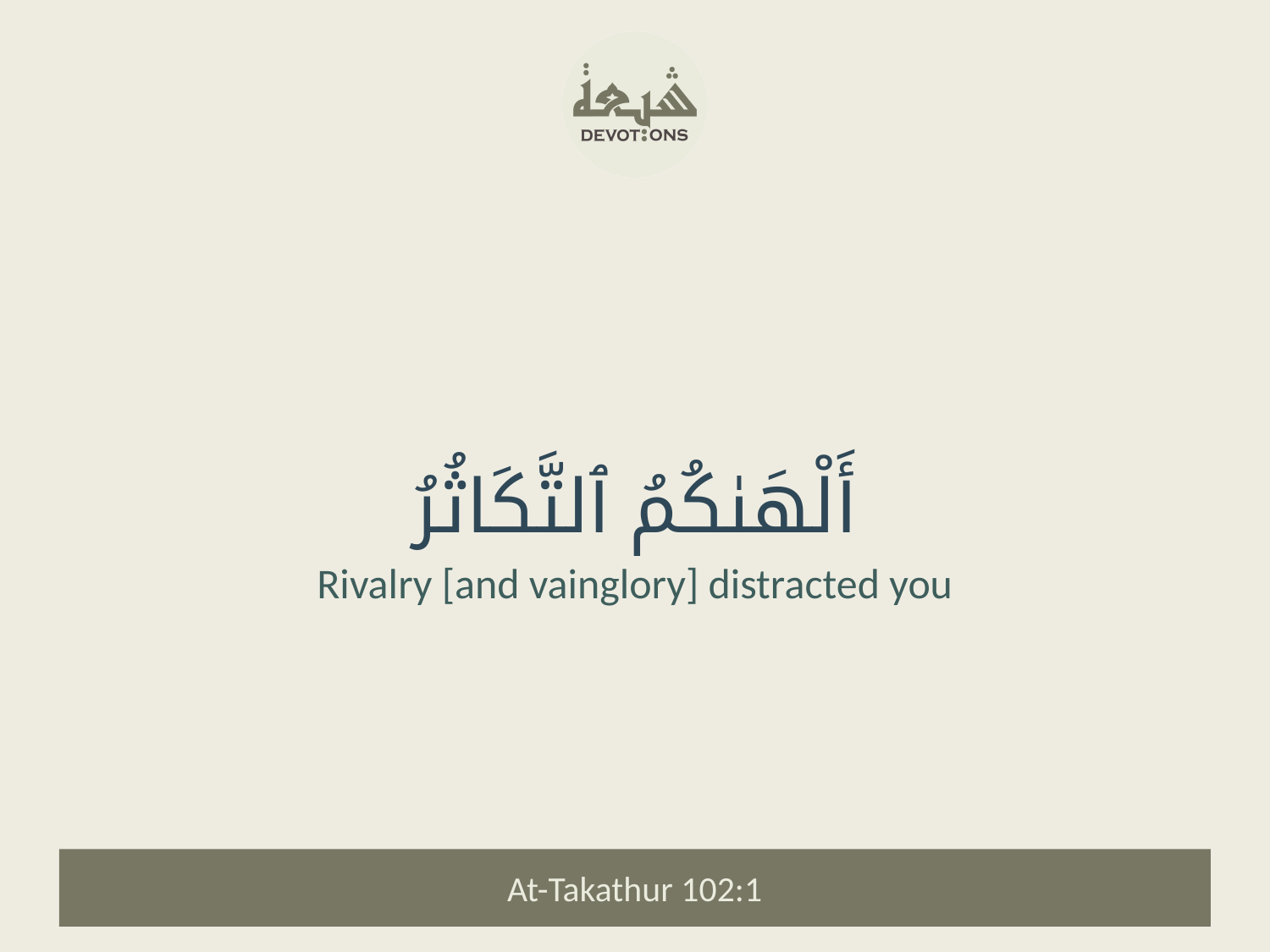

أَلْهَىٰكُمُ ٱلتَّكَاثُرُ
Rivalry [and vainglory] distracted you
At-Takathur 102:1